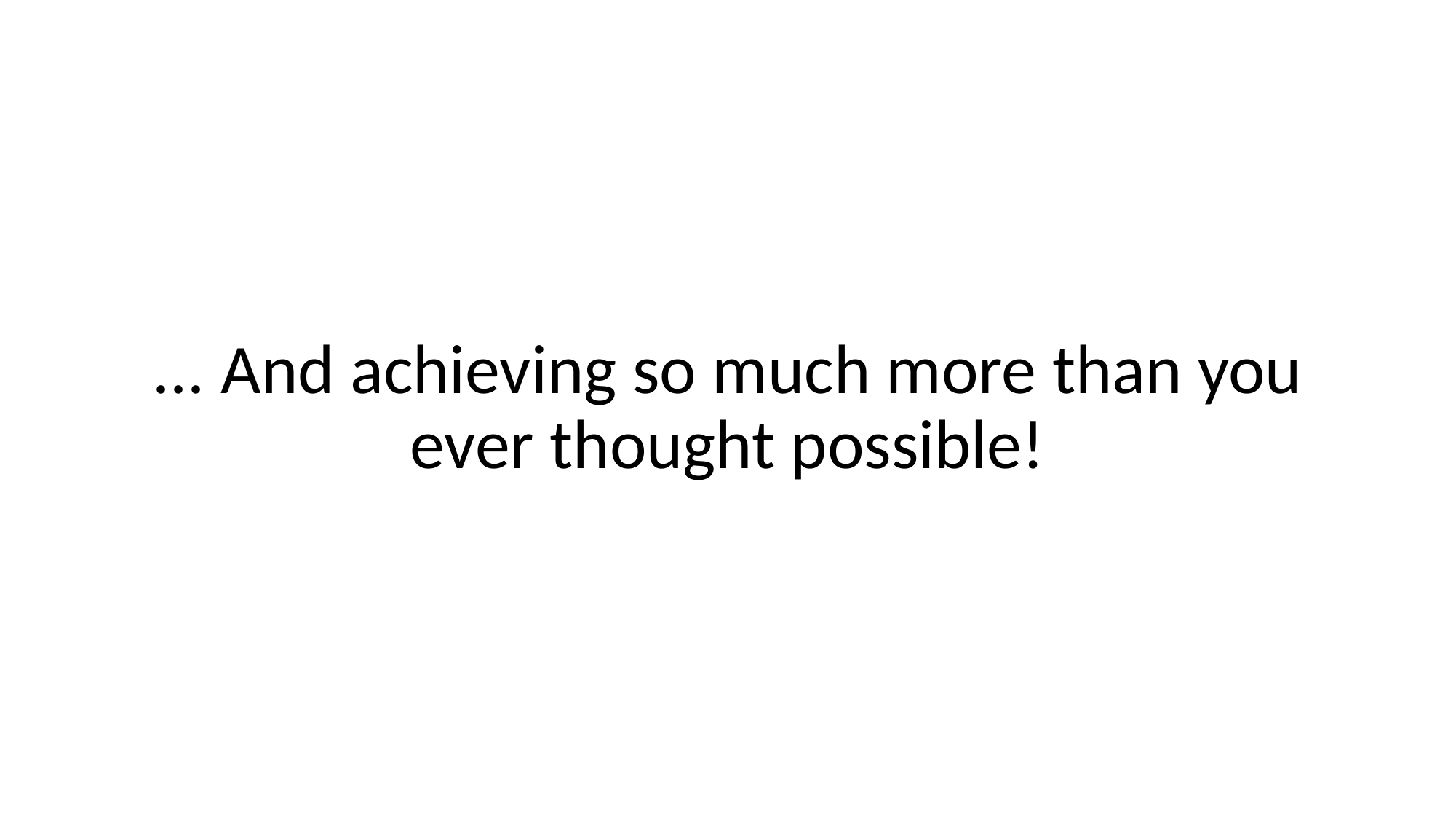

... And achieving so much more than you ever thought possible!